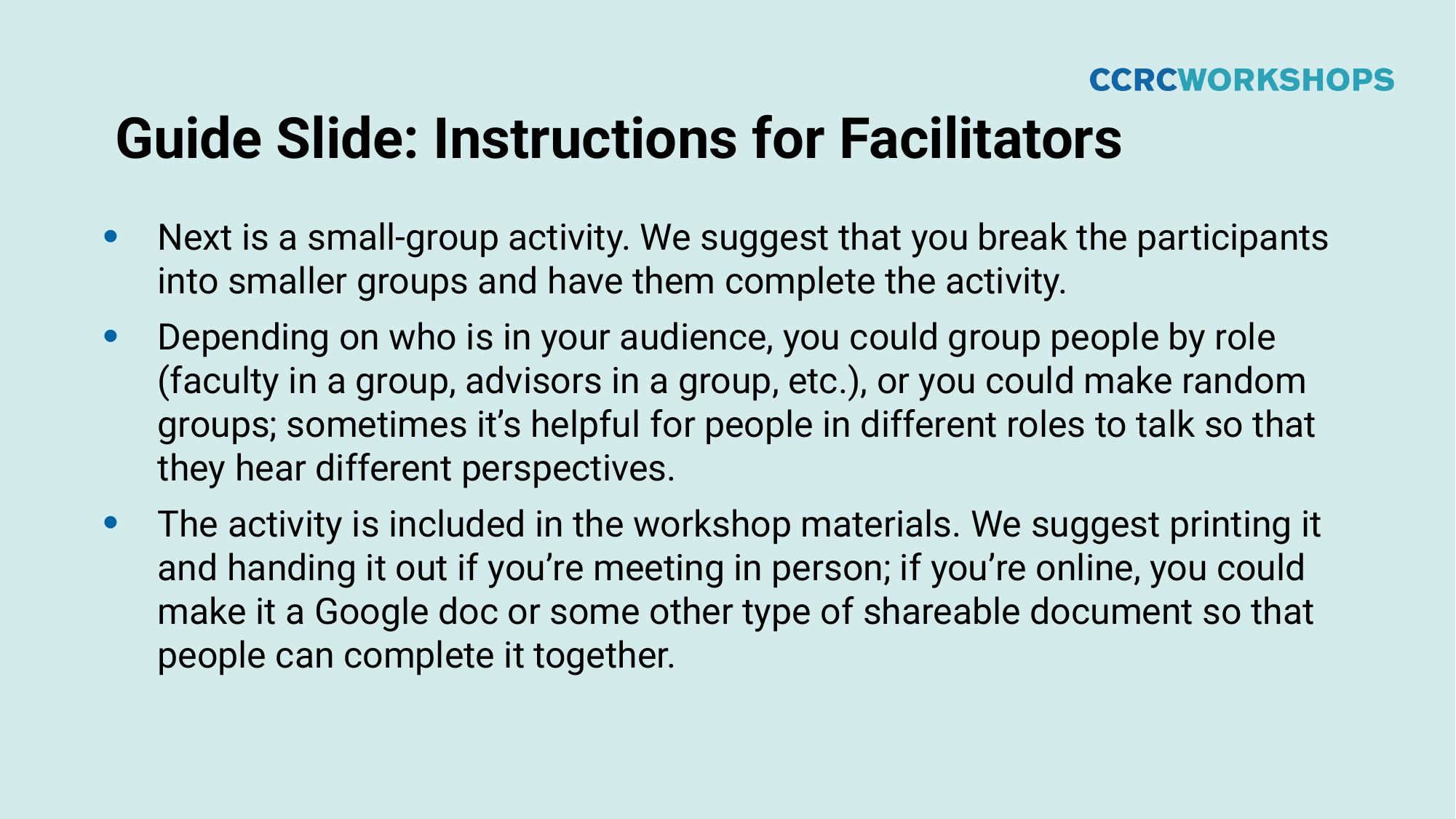

# Guide Slide: Instructions for Facilitators
Next is a small-group activity. We suggest that you break the participants into smaller groups and have them complete the activity.
Depending on who is in your audience, you could group people by role (faculty in a group, advisors in a group, etc.), or you could make random groups; sometimes it’s helpful for people in different roles to talk so that they hear different perspectives.
The activity is included in the workshop materials. We suggest printing it and handing it out if you’re meeting in person; if you’re online, you could make it a Google doc or some other type of shareable document so that people can complete it together.